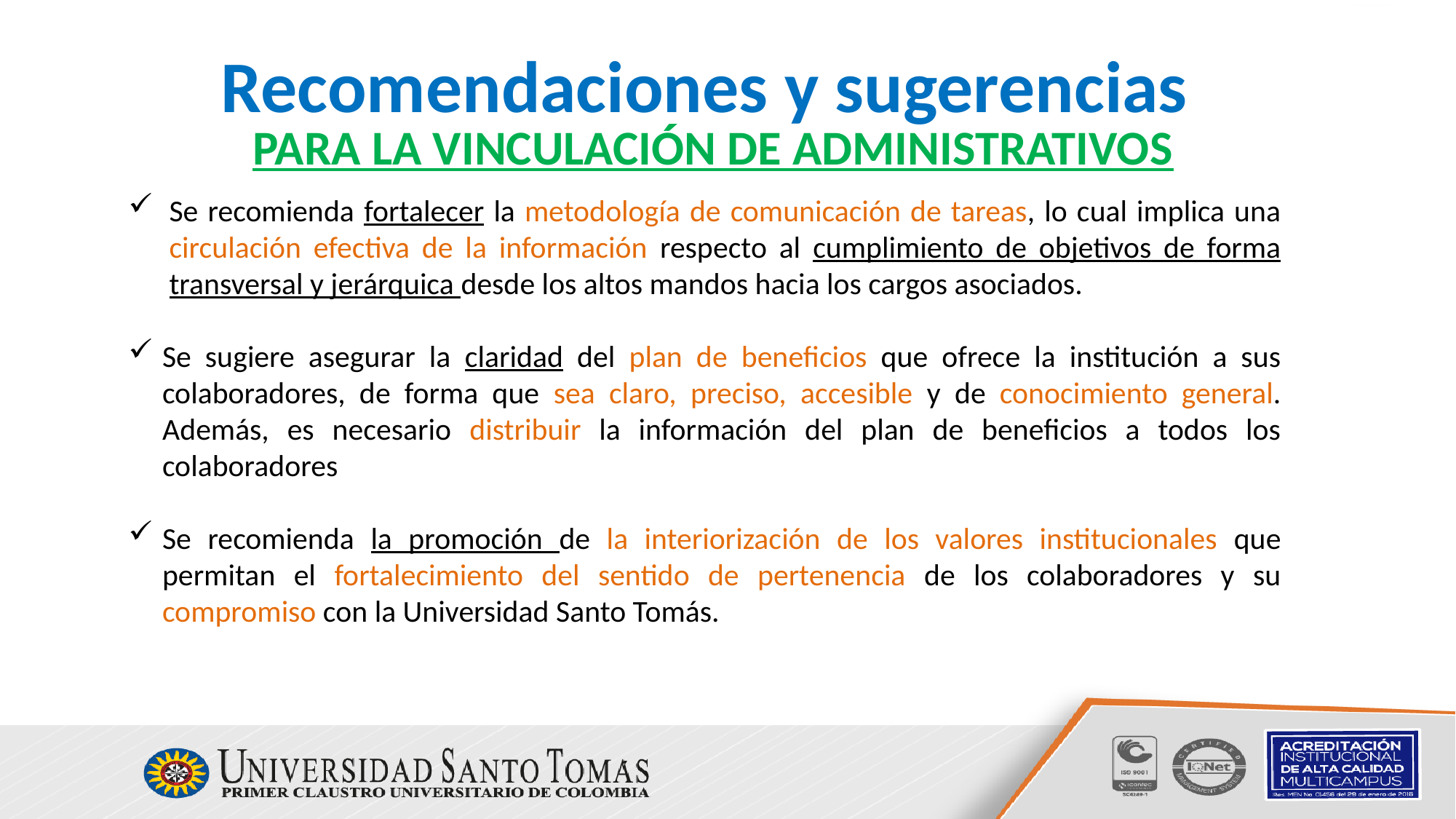

# Recomendaciones y sugerencias
PARA LA VINCULACIÓN DE ADMINISTRATIVOS
Se recomienda fortalecer la metodología de comunicación de tareas, lo cual implica una circulación efectiva de la información respecto al cumplimiento de objetivos de forma transversal y jerárquica desde los altos mandos hacia los cargos asociados.

Se sugiere asegurar la claridad del plan de beneficios que ofrece la institución a sus colaboradores, de forma que sea claro, preciso, accesible y de conocimiento general. Además, es necesario distribuir la información del plan de beneficios a todos los colaboradores

Se recomienda la promoción de la interiorización de los valores institucionales que permitan el fortalecimiento del sentido de pertenencia de los colaboradores y su compromiso con la Universidad Santo Tomás.